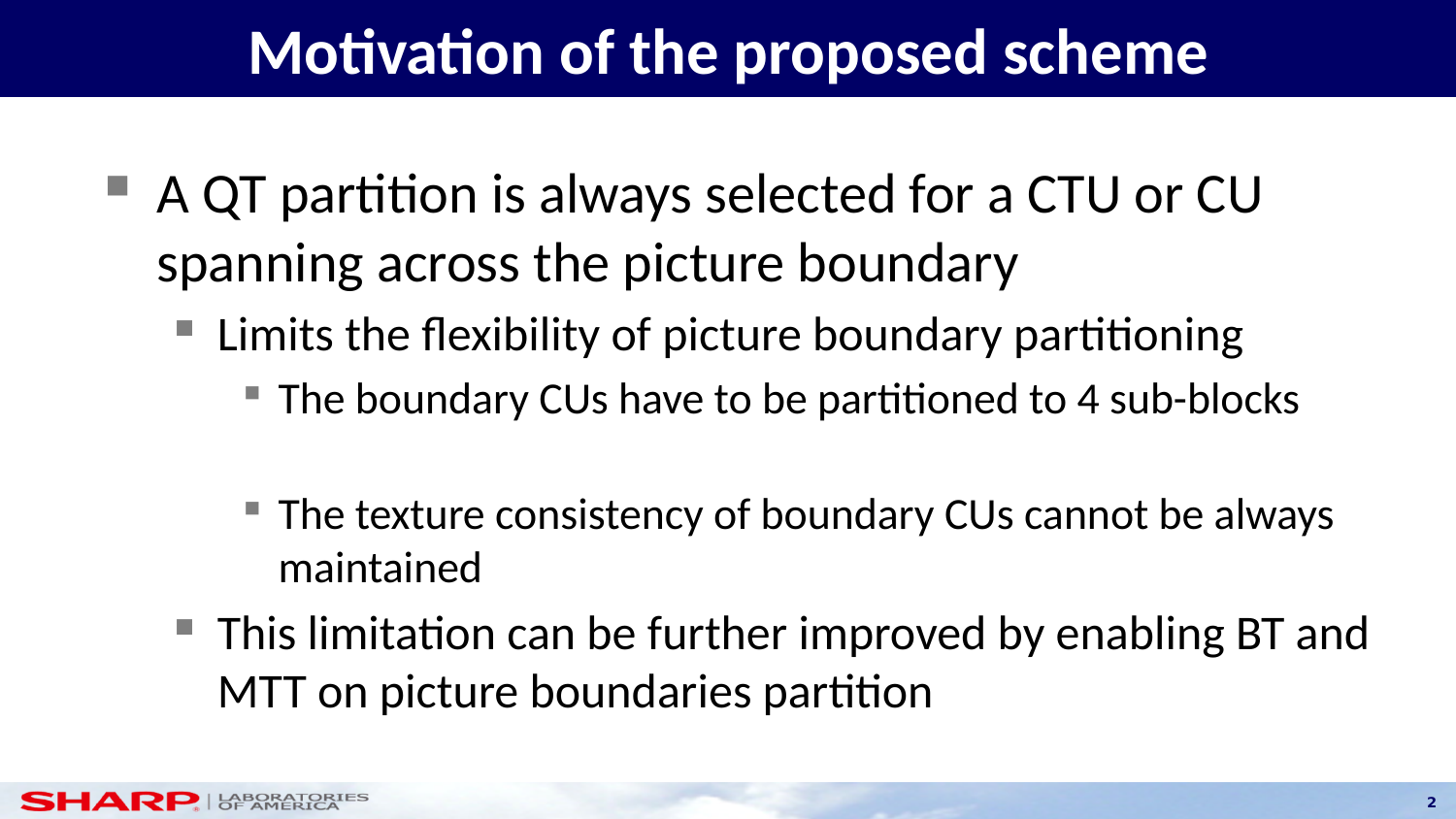

# Motivation of the proposed scheme
A QT partition is always selected for a CTU or CU spanning across the picture boundary
Limits the flexibility of picture boundary partitioning
The boundary CUs have to be partitioned to 4 sub-blocks
The texture consistency of boundary CUs cannot be always maintained
This limitation can be further improved by enabling BT and MTT on picture boundaries partition